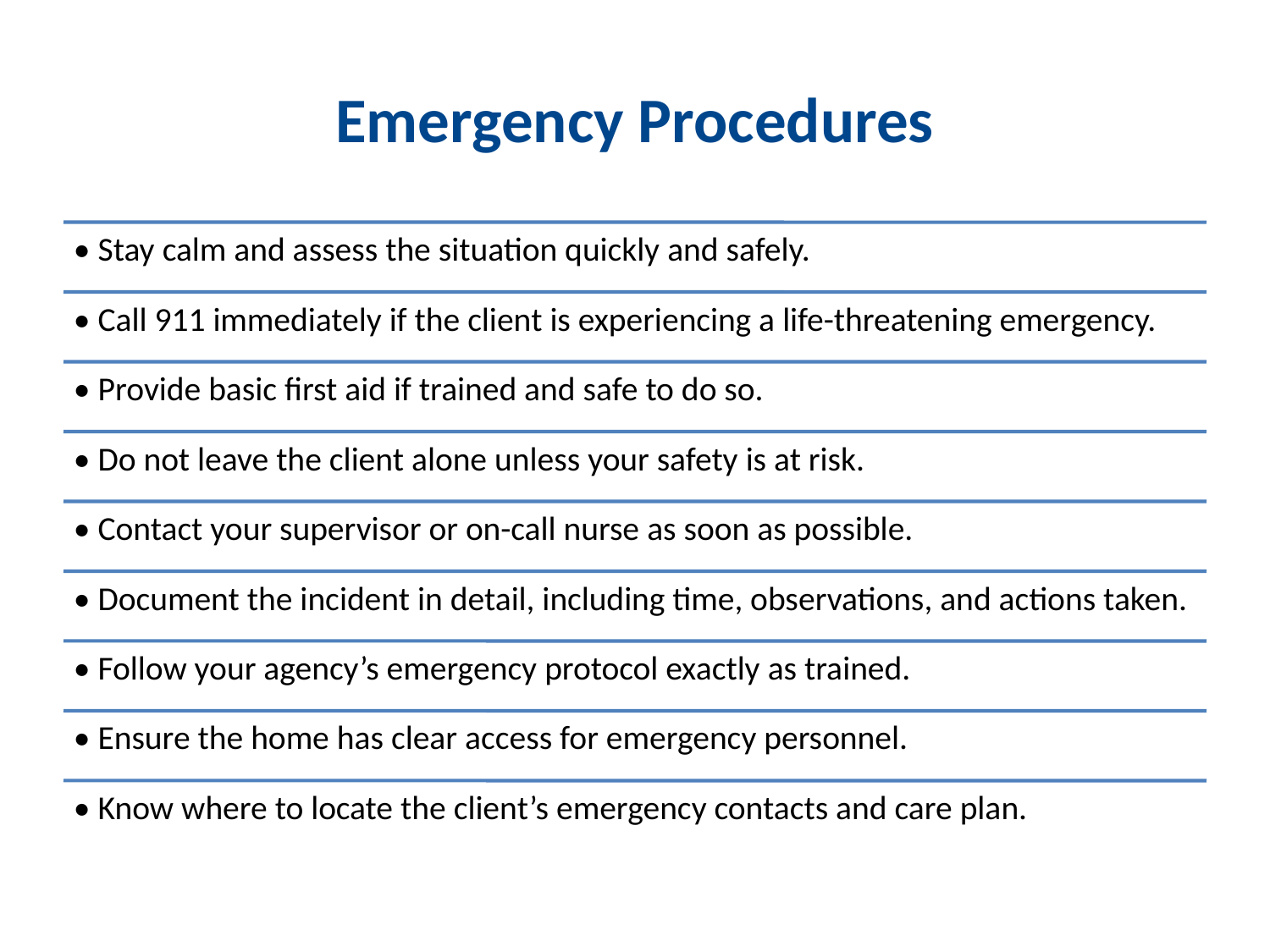

# Emergency Procedures
• Stay calm and assess the situation quickly and safely.
• Call 911 immediately if the client is experiencing a life-threatening emergency.
• Provide basic first aid if trained and safe to do so.
• Do not leave the client alone unless your safety is at risk.
• Contact your supervisor or on-call nurse as soon as possible.
• Document the incident in detail, including time, observations, and actions taken.
• Follow your agency’s emergency protocol exactly as trained.
• Ensure the home has clear access for emergency personnel.
• Know where to locate the client’s emergency contacts and care plan.